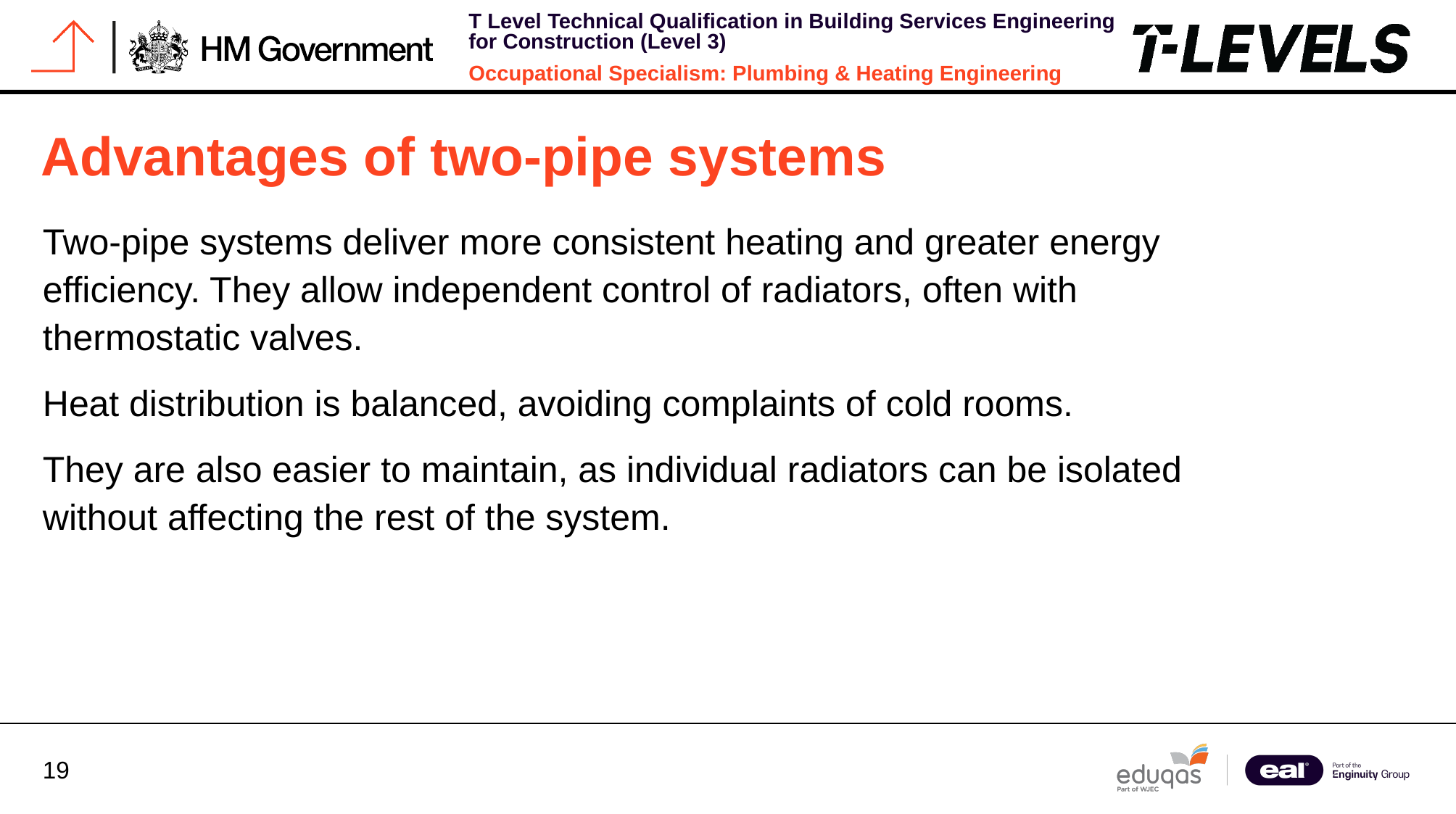

# Advantages of two-pipe systems
Two-pipe systems deliver more consistent heating and greater energy efficiency. They allow independent control of radiators, often with thermostatic valves.
Heat distribution is balanced, avoiding complaints of cold rooms.
They are also easier to maintain, as individual radiators can be isolated without affecting the rest of the system.